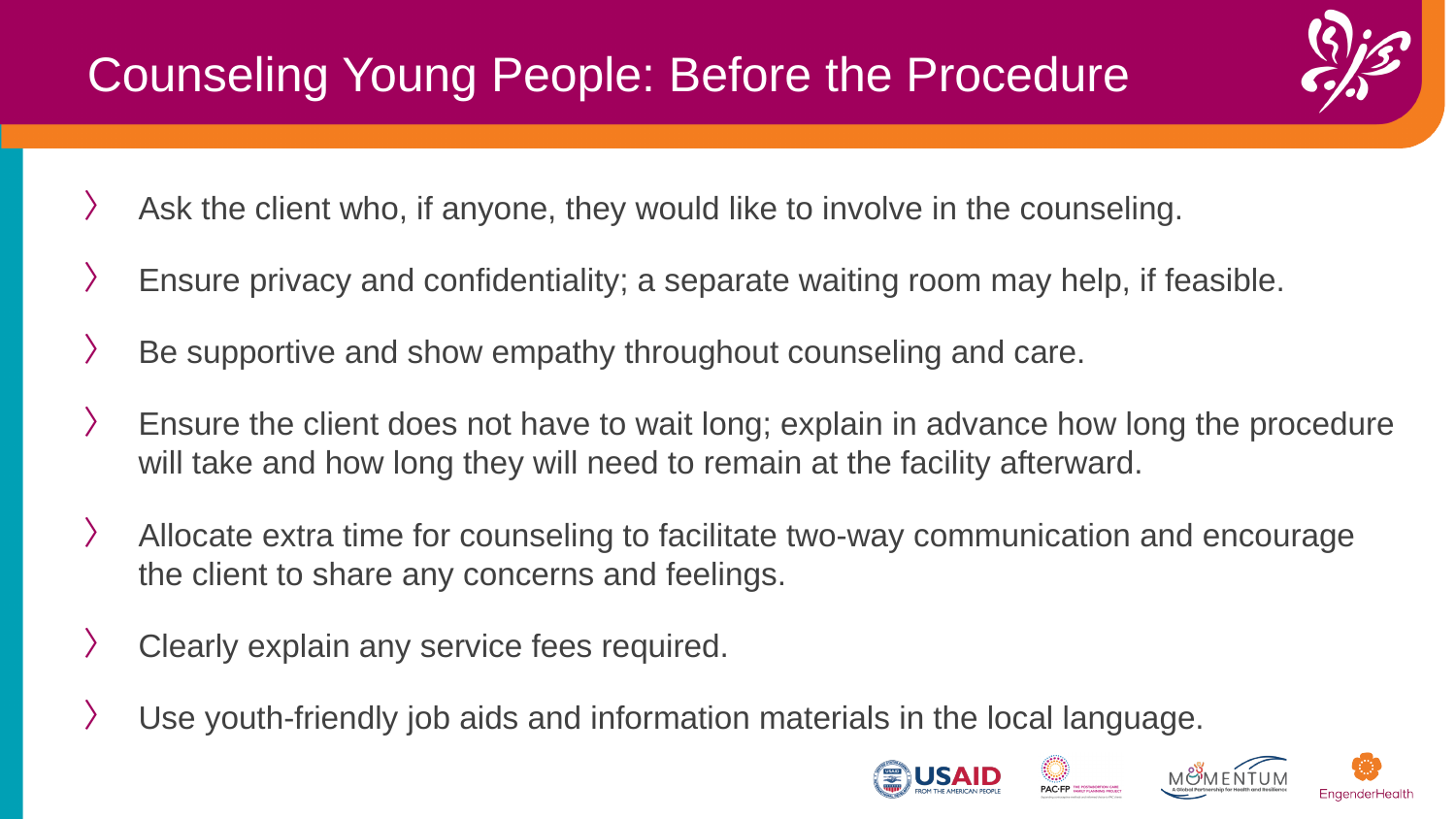

Counseling Young People: Before the Procedure
Ask the client who, if anyone, they would like to involve in the counseling.
Ensure privacy and confidentiality; a separate waiting room may help, if feasible.
Be supportive and show empathy throughout counseling and care.
Ensure the client does not have to wait long; explain in advance how long the procedure will take and how long they will need to remain at the facility afterward.
Allocate extra time for counseling to facilitate two-way communication and encourage the client to share any concerns and feelings.
Clearly explain any service fees required.
Use youth-friendly job aids and information materials in the local language.